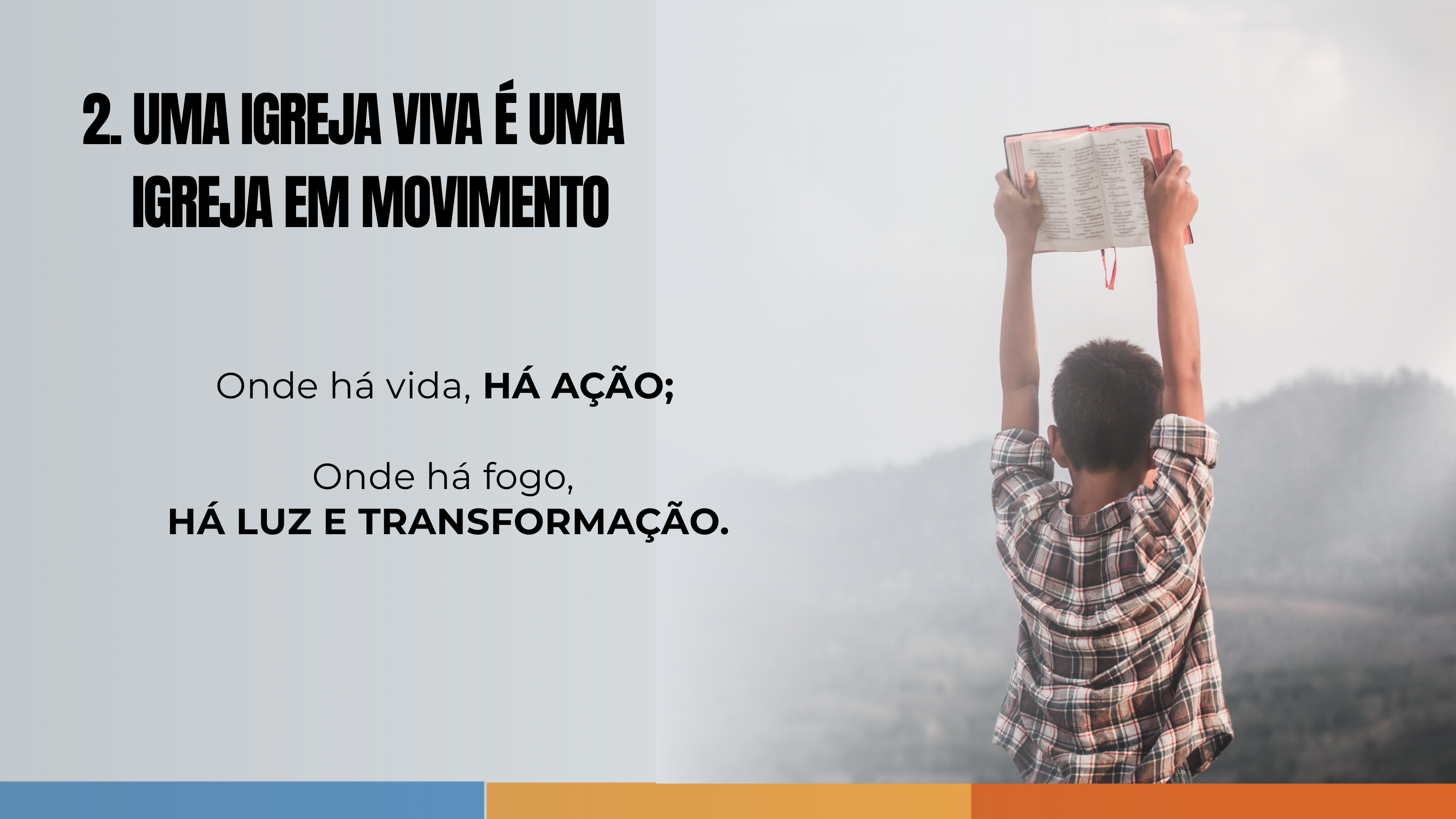

2. UMA IGREJA VIVA É UMA
    IGREJA EM MOVIMENTO
                    Onde há vida, HÁ AÇÃO;

Onde há fogo,
HÁ LUZ E TRANSFORMAÇÃO.